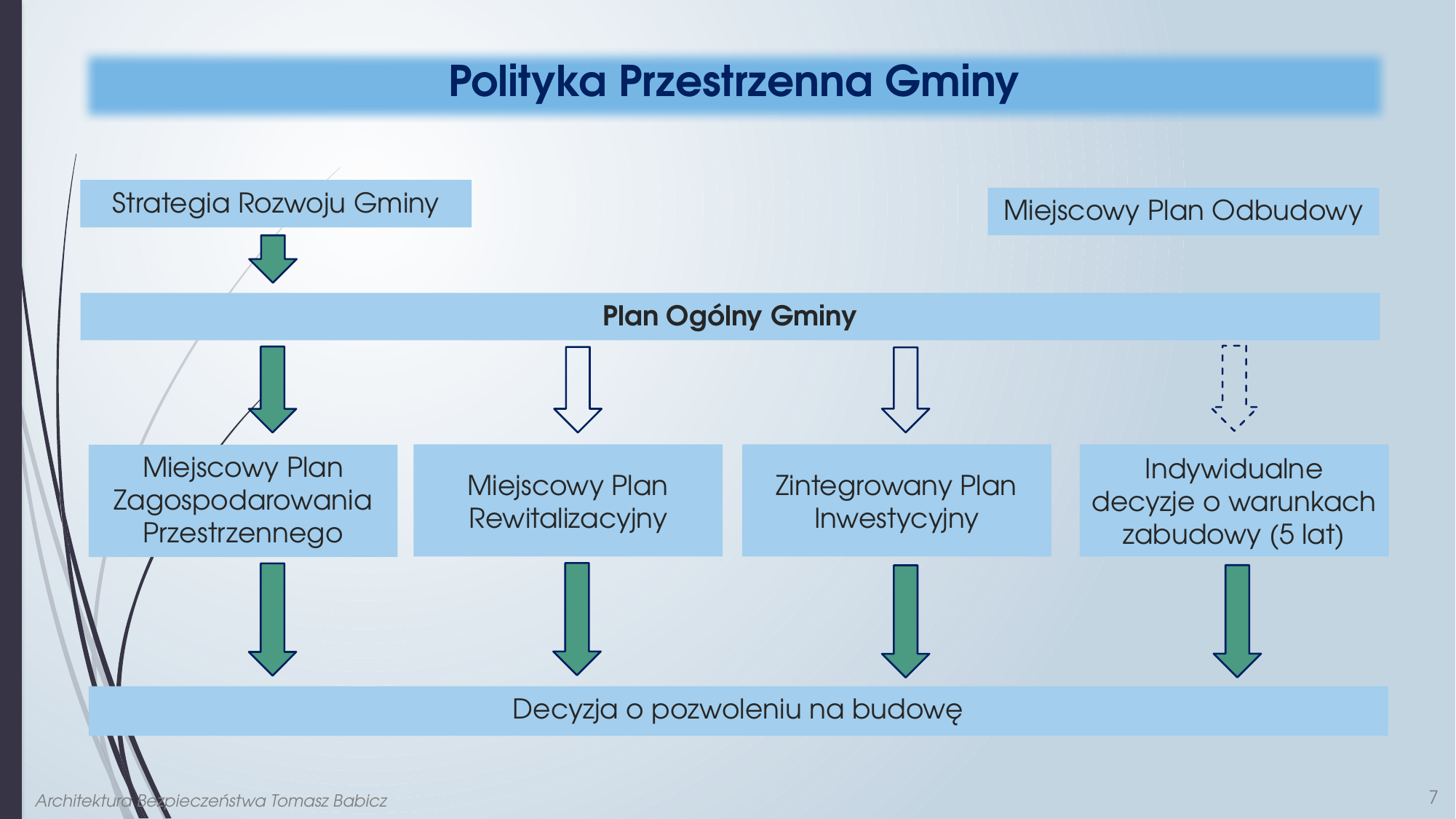

Polityka Przestrzenna Gminy
Strategia Rozwoju Gminy
Miejscowy Plan Odbudowy

Plan Ogólny Gminy

Miejscowy Plan Rewitalizacyjny
Zintegrowany Plan Inwestycyjny
Indywidualne decyzje o warunkach zabudowy (5 lat)
Miejscowy Plan Zagospodarowania Przestrzennego

Decyzja o pozwoleniu na budowę